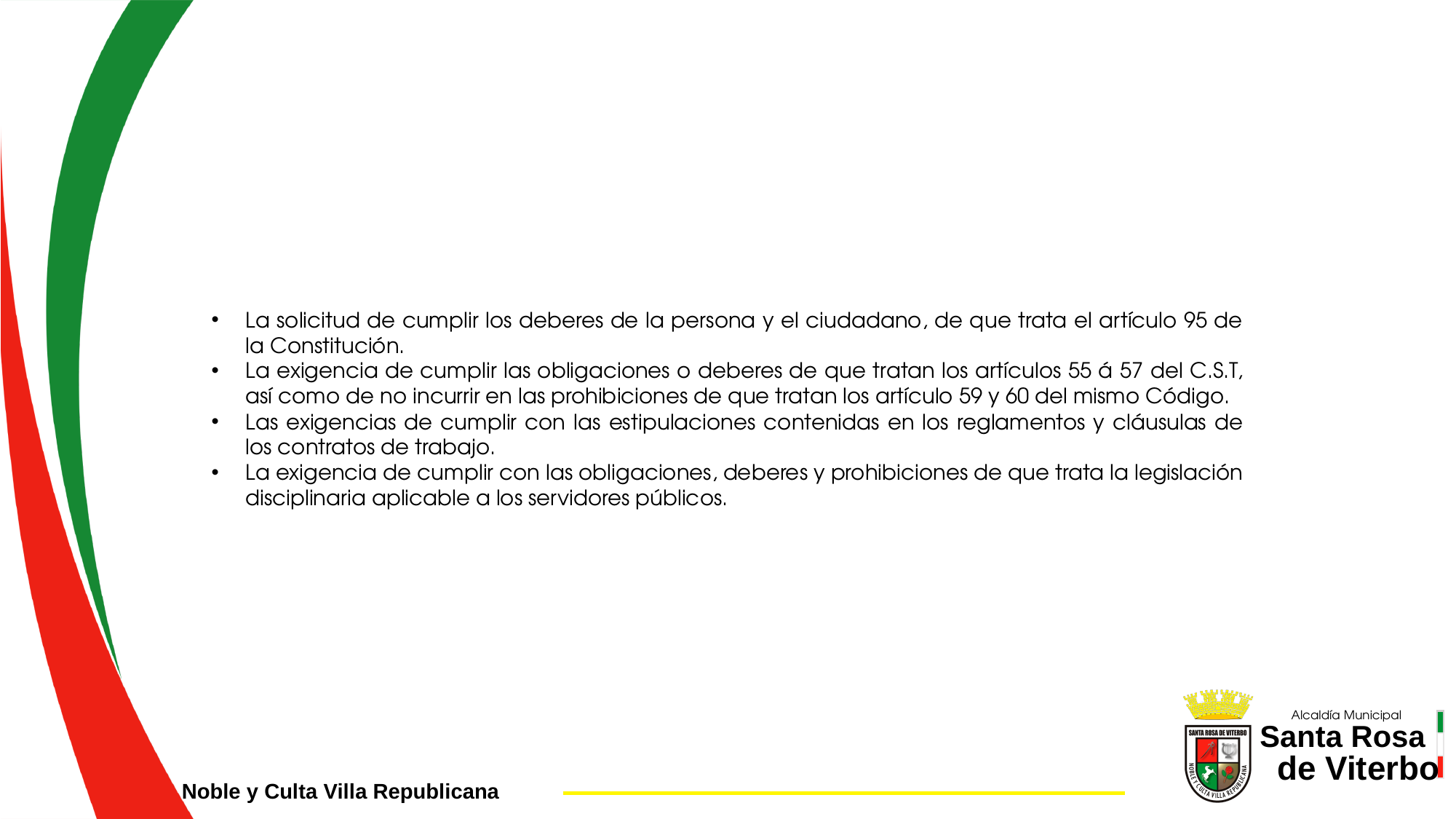

La solicitud de cumplir los deberes de la persona y el ciudadano, de que trata el artículo 95 de la Constitución.
La exigencia de cumplir las obligaciones o deberes de que tratan los artículos 55 á 57 del C.S.T, así como de no incurrir en las prohibiciones de que tratan los artículo 59 y 60 del mismo Código.
Las exigencias de cumplir con las estipulaciones contenidas en los reglamentos y cláusulas de los contratos de trabajo.
La exigencia de cumplir con las obligaciones, deberes y prohibiciones de que trata la legislación disciplinaria aplicable a los servidores públicos.